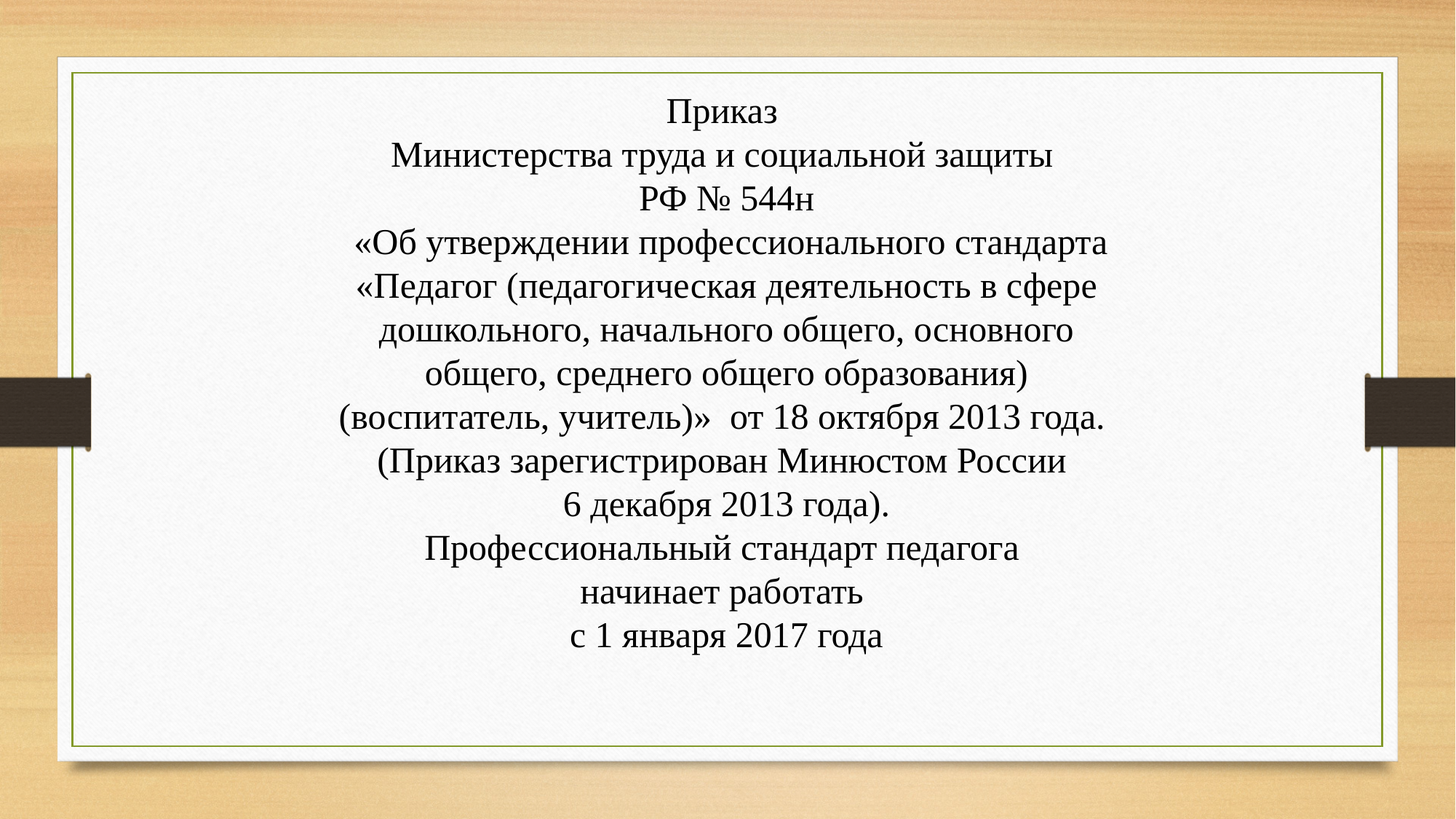

Приказ
Министерства труда и социальной защиты
РФ № 544н
 «Об утверждении профессионального стандарта «Педагог (педагогическая деятельность в сфере дошкольного, начального общего, основного общего, среднего общего образования) (воспитатель, учитель)»  от 18 октября 2013 года.
(Приказ зарегистрирован Минюстом России
6 декабря 2013 года).
Профессиональный стандарт педагога
начинает работать
с 1 января 2017 года